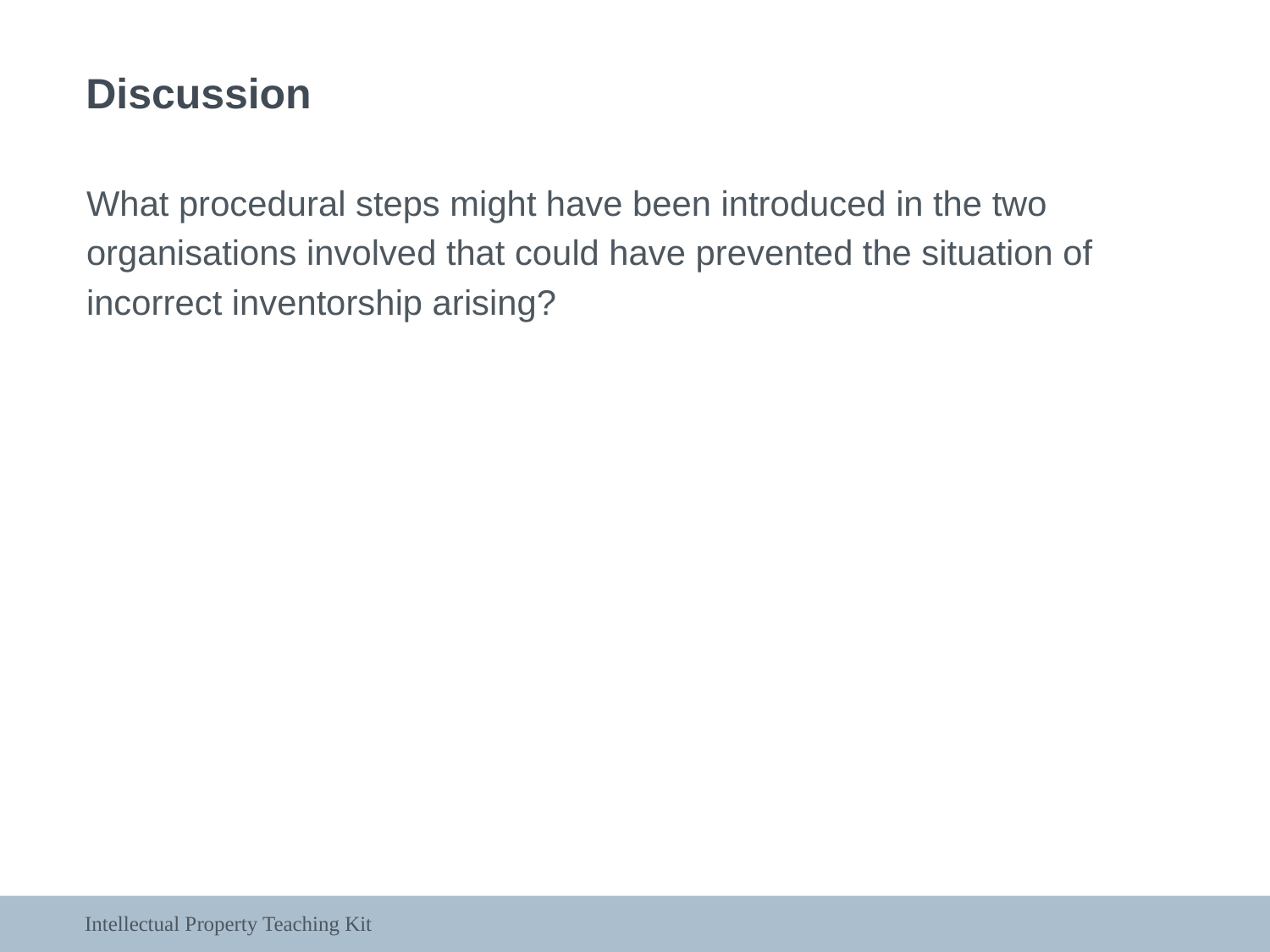

# Discussion
What procedural steps might have been introduced in the two organisations involved that could have prevented the situation of incorrect inventorship arising?
Intellectual Property Teaching Kit